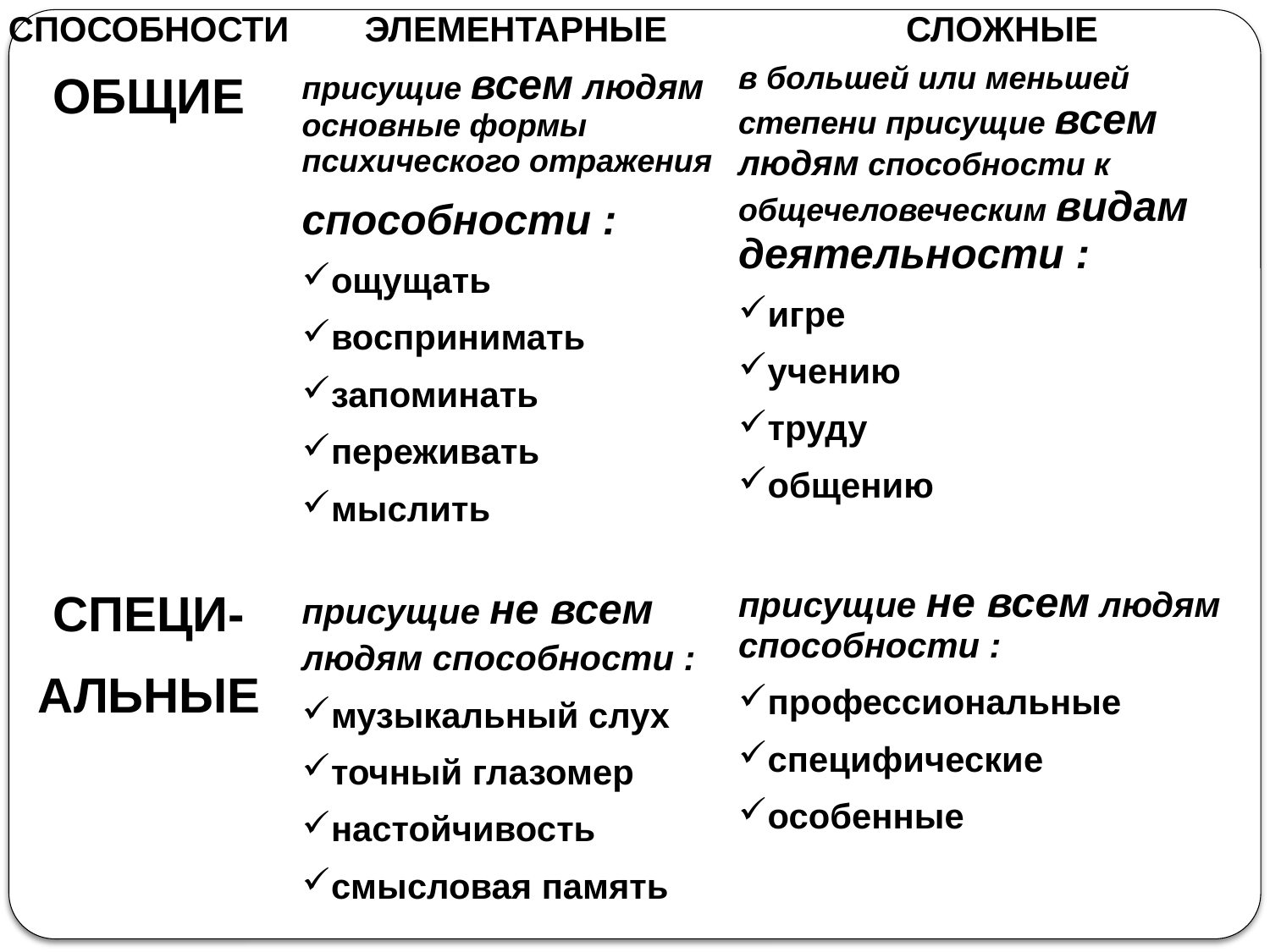

| СПОСОБНОСТИ | ЭЛЕМЕНТАРНЫЕ | СЛОЖНЫЕ |
| --- | --- | --- |
| ОБЩИЕ | присущие всем людям основные формы психического отражения способности : ощущать воспринимать запоминать переживать мыслить | в большей или меньшей степени присущие всем людям способности к общечеловеческим видам деятельности : игре учению труду общению |
| СПЕЦИ- АЛЬНЫЕ | присущие не всем людям способности : музыкальный слух точный глазомер настойчивость смысловая память | присущие не всем людям способности : профессиональные специфические особенные |